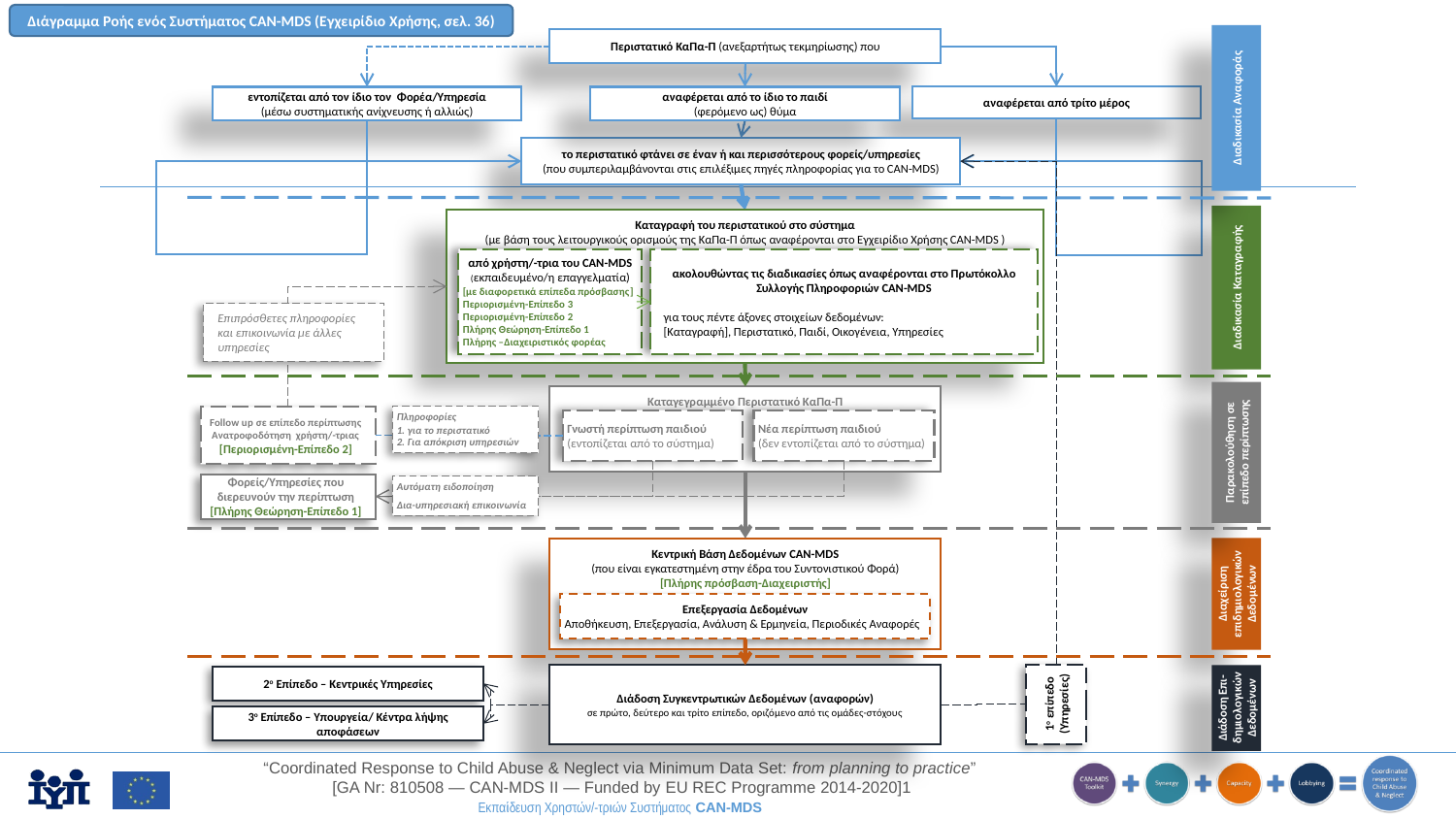

Διάγραμμα Ροής ενός Συστήματος CAN-MDS (Εγχειρίδιο Χρήσης, σελ. 36)
Διαδικασία Αναφοράς
Περιστατικό ΚαΠα-Π (ανεξαρτήτως τεκμηρίωσης) που
αναφέρεται από τρίτο μέρος
εντοπίζεται από τον ίδιο τον  Φορέα/Υπηρεσία
(μέσω συστηματικής ανίχνευσης ή αλλιώς)
αναφέρεται από το ίδιο το παιδί
(φερόμενο ως) θύμα
το περιστατικό φτάνει σε έναν ή και περισσότερους φορείς/υπηρεσίες
(που συμπεριλαμβάνονται στις επιλέξιμες πηγές πληροφορίας για το CAN-MDS)
Διαδικασία Καταγραφής
Καταγραφή του περιστατικού στο σύστημα
(με βάση τους λειτουργικούς ορισμούς της ΚαΠα-Π όπως αναφέρονται στο Εγχειρίδιο Χρήσης CAN-MDS )
από χρήστη/-τρια του CAN-MDS
(εκπαιδευμένο/η επαγγελματία)
[με διαφορετικά επίπεδα πρόσβασης]
Περιορισμένη-Επίπεδο 3
Περιορισμένη-Επίπεδο 2
Πλήρης Θεώρηση-Επίπεδο 1
Πλήρης –Διαχειριστικός φορέας
ακολουθώντας τις διαδικασίες όπως αναφέρονται στο Πρωτόκολλο Συλλογής Πληροφοριών CAN-MDS

για τους πέντε άξονες στοιχείων δεδομένων:
[Καταγραφή], Περιστατικό, Παιδί, Οικογένεια, Υπηρεσίες
Επιπρόσθετες πληροφορίες και επικοινωνία με άλλες υπηρεσίες
Παρακολούθηση σε επίπεδο περίπτωσης
Καταγεγραμμένο Περιστατικό ΚαΠα-Π
Πληροφορίες
για το περιστατικό
Για απόκριση υπηρεσιών
Follow up σε επίπεδο περίπτωσης
Ανατροφοδότηση  χρήστη/-τριας
[Περιορισμένη-Επίπεδο 2]
Γνωστή περίπτωση παιδιού
(εντοπίζεται από το σύστημα)
Νέα περίπτωση παιδιού
(δεν εντοπίζεται από το σύστημα)
Φορείς/Υπηρεσίες που διερευνούν την περίπτωση
[Πλήρης Θεώρηση-Επίπεδο 1]
Αυτόματη ειδοποίηση

Δια-υπηρεσιακή επικοινωνία
Διαχείριση επιδημιολογικών Δεδομένων
Κεντρική Βάση Δεδομένων CAN-MDS
(που είναι εγκατεστημένη στην έδρα του Συντονιστικού Φορά)
[Πλήρης πρόσβαση-Διαχειριστής]
Επεξεργασία Δεδομένων
Αποθήκευση, Επεξεργασία, Ανάλυση & Ερμηνεία, Περιοδικές Αναφορές
Διάδοση Συγκεντρωτικών Δεδομένων (αναφορών)
σε πρώτο, δεύτερο και τρίτο επίπεδο, οριζόμενο από τις ομάδες-στόχους
Διάδοση Επι-δημιολογικών Δεδομένων
2ο Επίπεδο – Κεντρικές Υπηρεσίες
1ο επίπεδο (Υπηρεσίες)
3ο Επίπεδο – Υπουργεία/ Κέντρα λήψης αποφάσεων